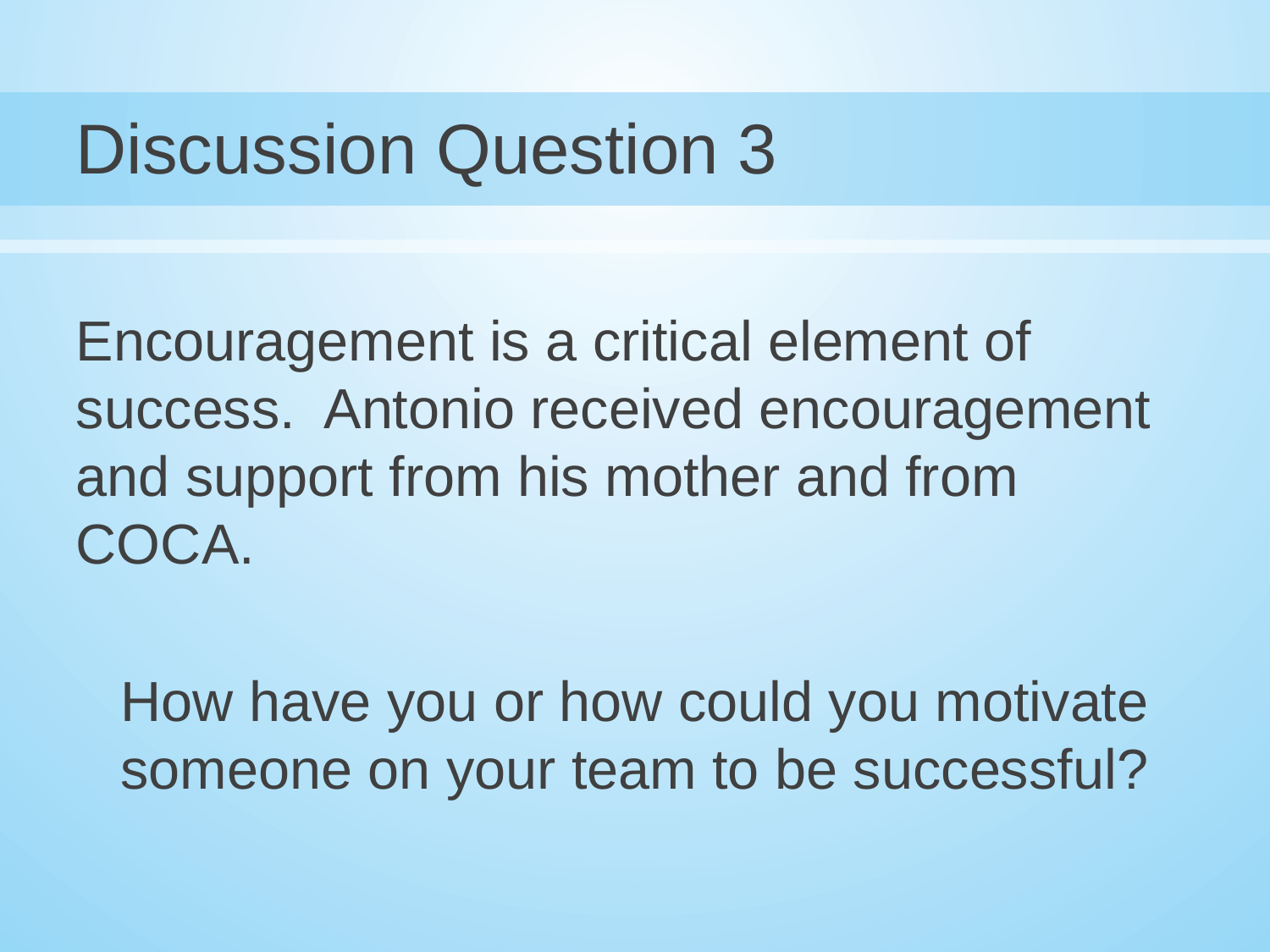

# Discussion Question 3
Encouragement is a critical element of success.  Antonio received encouragement and support from his mother and from COCA.

How have you or how could you motivate someone on your team to be successful?